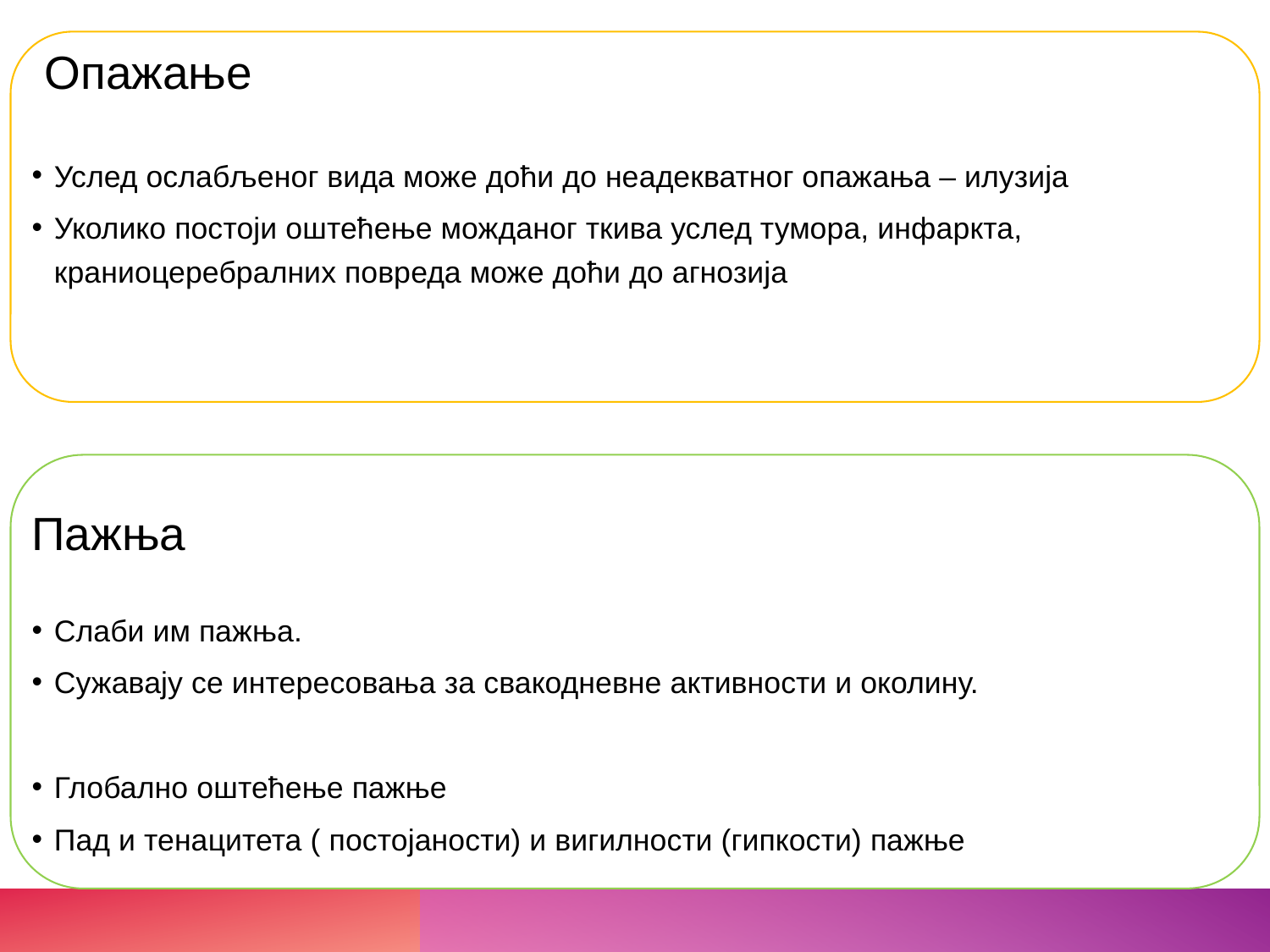

Опажање

Услед ослабљеног вида може доћи до неадекватног опажања – илузија
Уколико постоји оштећење можданог ткива услед тумора, инфаркта, краниоцеребралних повреда може доћи до агнозија

Пажња

Слаби им пажња.
Сужавају се интересовања за свакодневне активности и околину.

Глобално оштећење пажње
Пад и тенацитета ( постојаности) и вигилности (гипкости) пажње